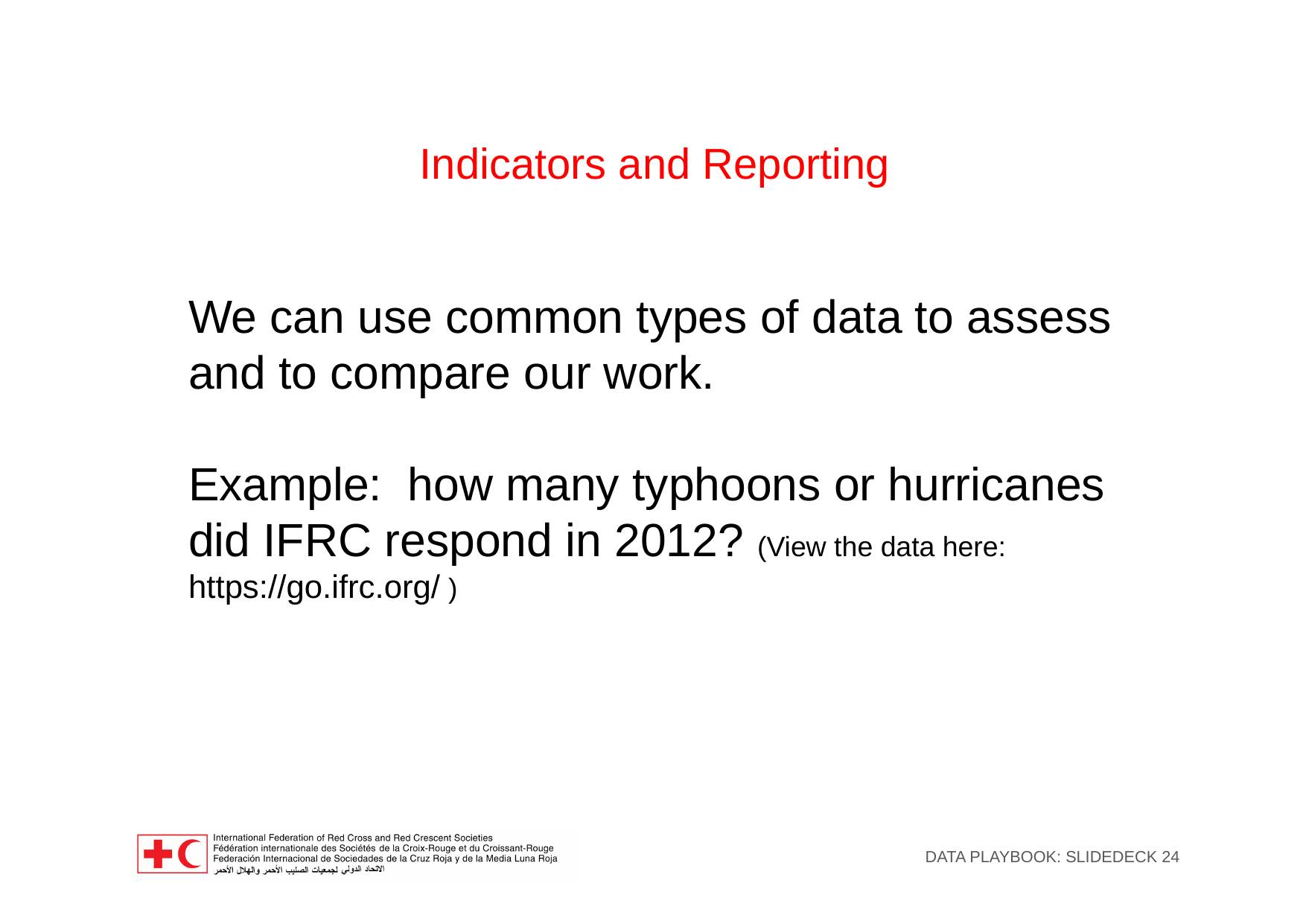

# Indicators and Reporting

We can use common types of data to assess and to compare our work.

Example:  how many typhoons or hurricanes did IFRC respond in 2012? (View the data here: https://go.ifrc.org/ )